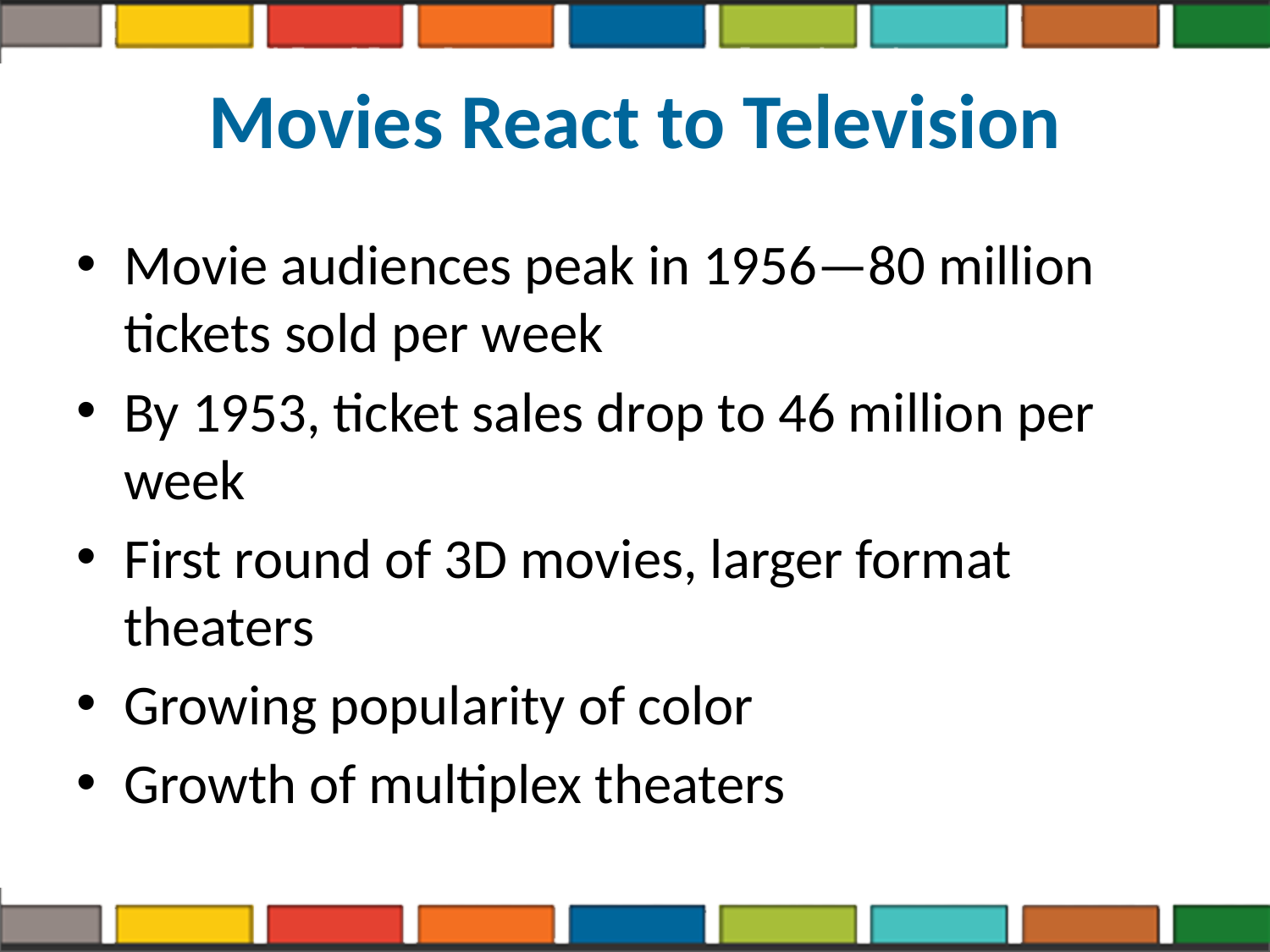

# Movies React to Television
Movie audiences peak in 1956—80 million tickets sold per week
By 1953, ticket sales drop to 46 million per week
First round of 3D movies, larger format theaters
Growing popularity of color
Growth of multiplex theaters